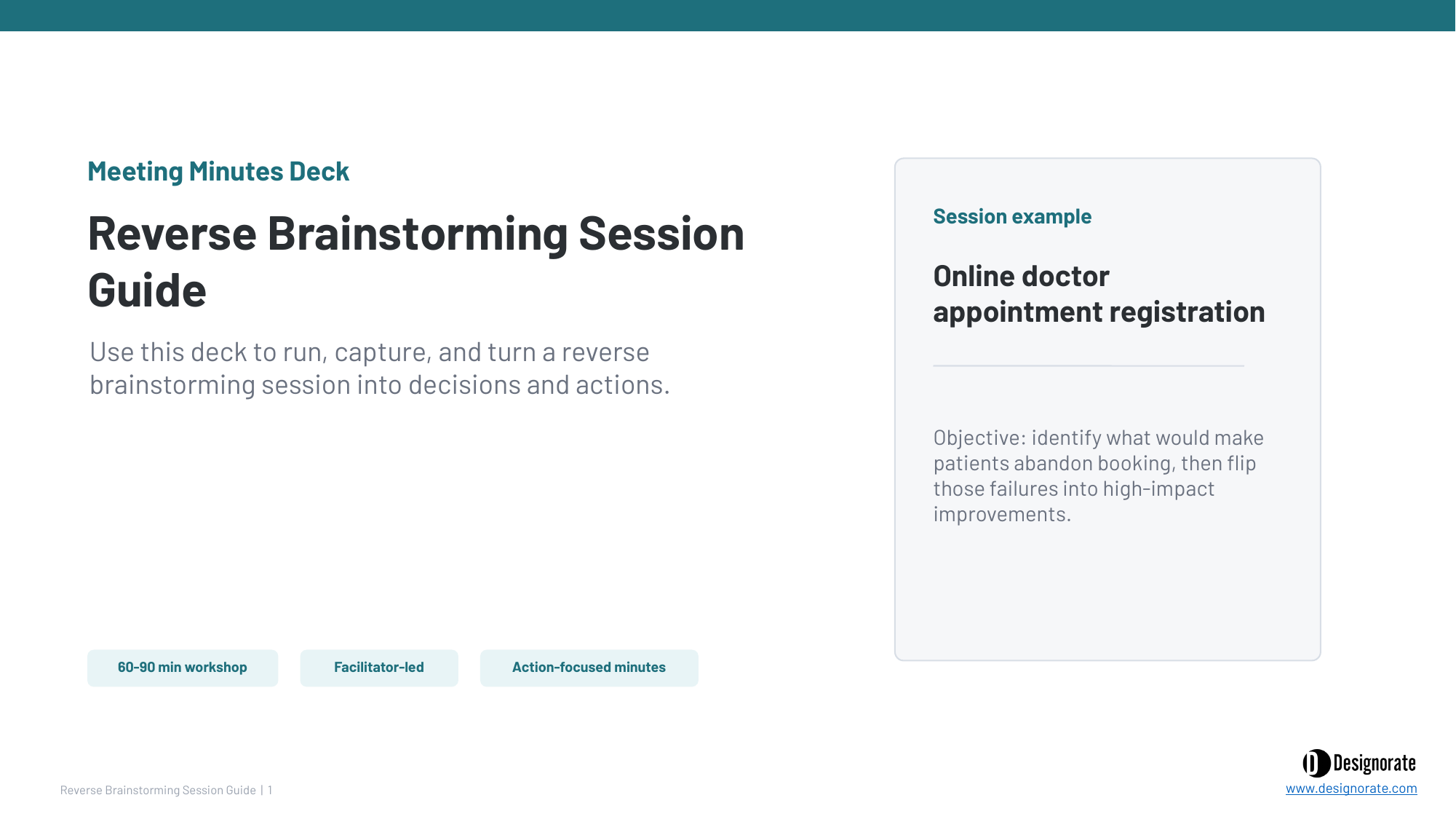

Meeting Minutes Deck

Session example
Reverse Brainstorming Session Guide
Online doctor appointment registration
Use this deck to run, capture, and turn a reverse brainstorming session into decisions and actions.

Objective: identify what would make patients abandon booking, then flip those failures into high-impact improvements.

60-90 min workshop
Facilitator-led
Action-focused minutes
Reverse Brainstorming Session Guide  |  1